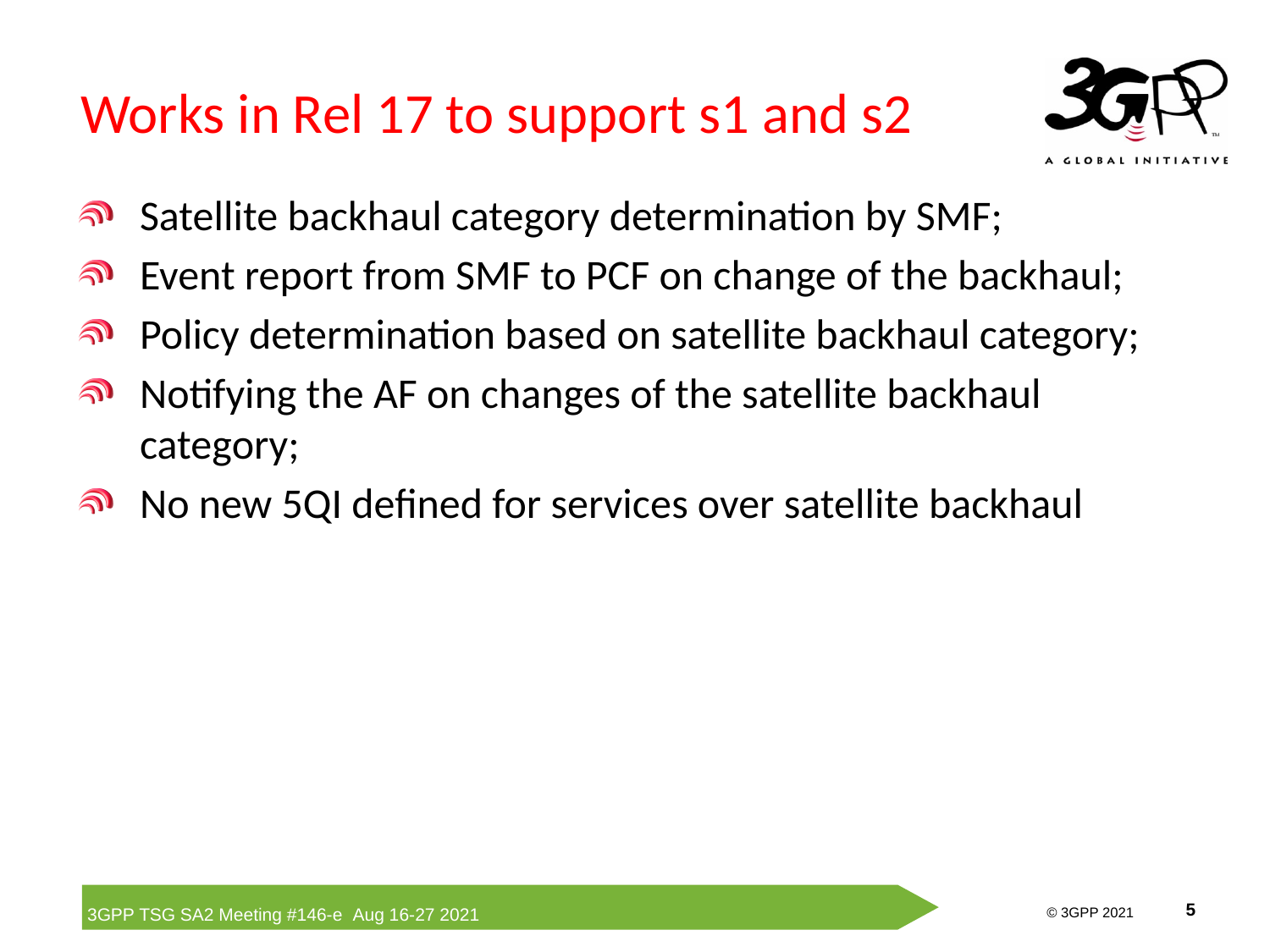

# Works in Rel 17 to support s1 and s2
Satellite backhaul category determination by SMF;
Event report from SMF to PCF on change of the backhaul;
Policy determination based on satellite backhaul category;
Notifying the AF on changes of the satellite backhaul category;
No new 5QI defined for services over satellite backhaul